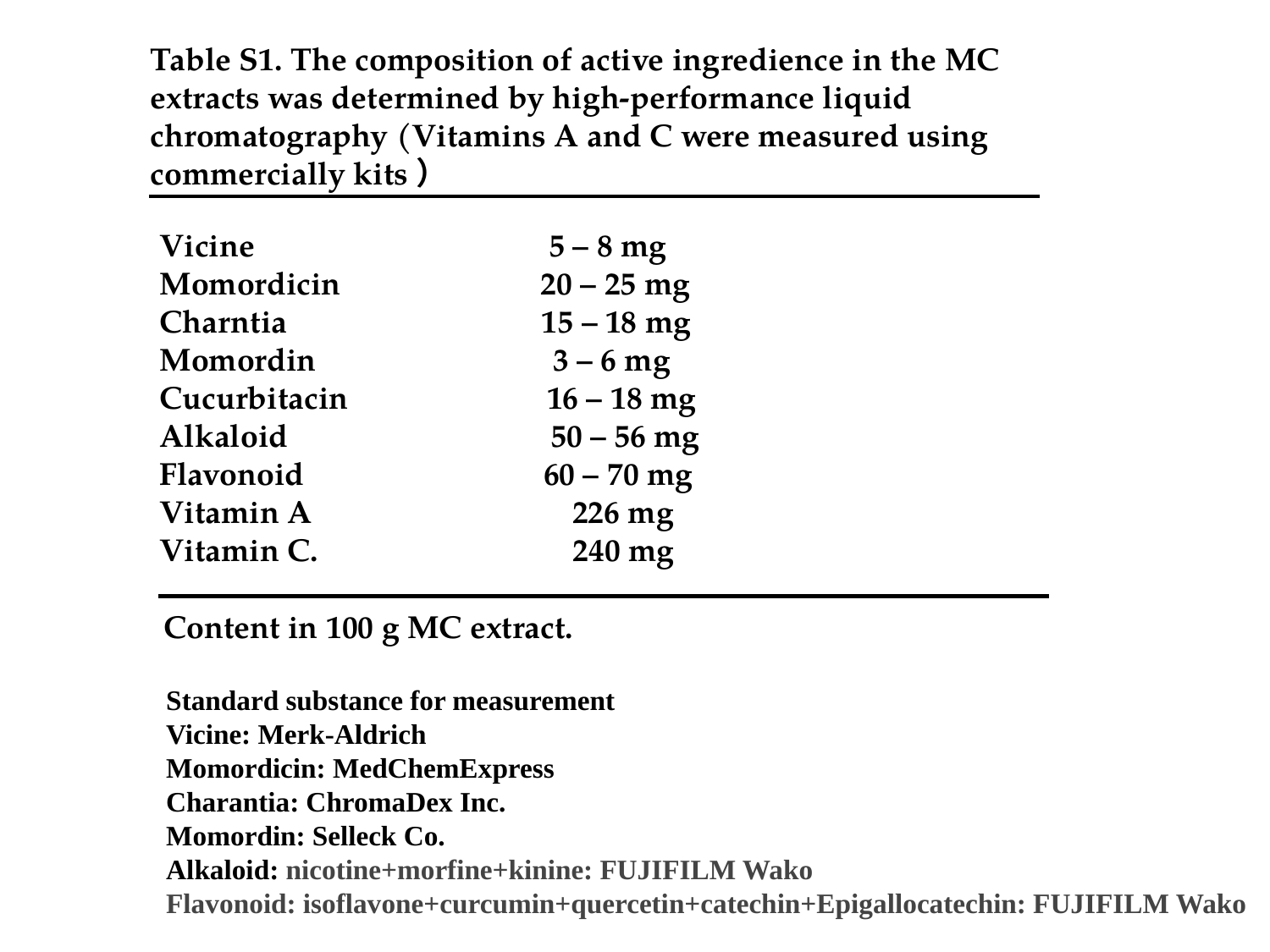

Table S1. The composition of active ingredience in the MC extracts was determined by high-performance liquid chromatography (Vitamins A and C were measured using commercially kits）
Vicine        　　                     5 – 8 mg
Momordicin       　　         20 – 25 mg
Charntia            　　           15 – 18 mg
Momordin        　　             3 – 6 mg
Cucurbitacin     　　           16 – 18 mg
Alkaloid             　　           50 – 56 mg
Flavonoid           　　          60 – 70 mg
Vitamin A          　　              226 mg
Vitamin C.            　　           240 mg

Content in 100 g MC extract.
Standard substance for measurement
Vicine: Merk-Aldrich
Momordicin: MedChemExpress
Charantia: ChromaDex Inc.
Momordin: Selleck Co.
Alkaloid: nicotine+morfine+kinine: FUJIFILM Wako
Flavonoid: isoflavone+curcumin+quercetin+catechin+Epigallocatechin: FUJIFILM Wako